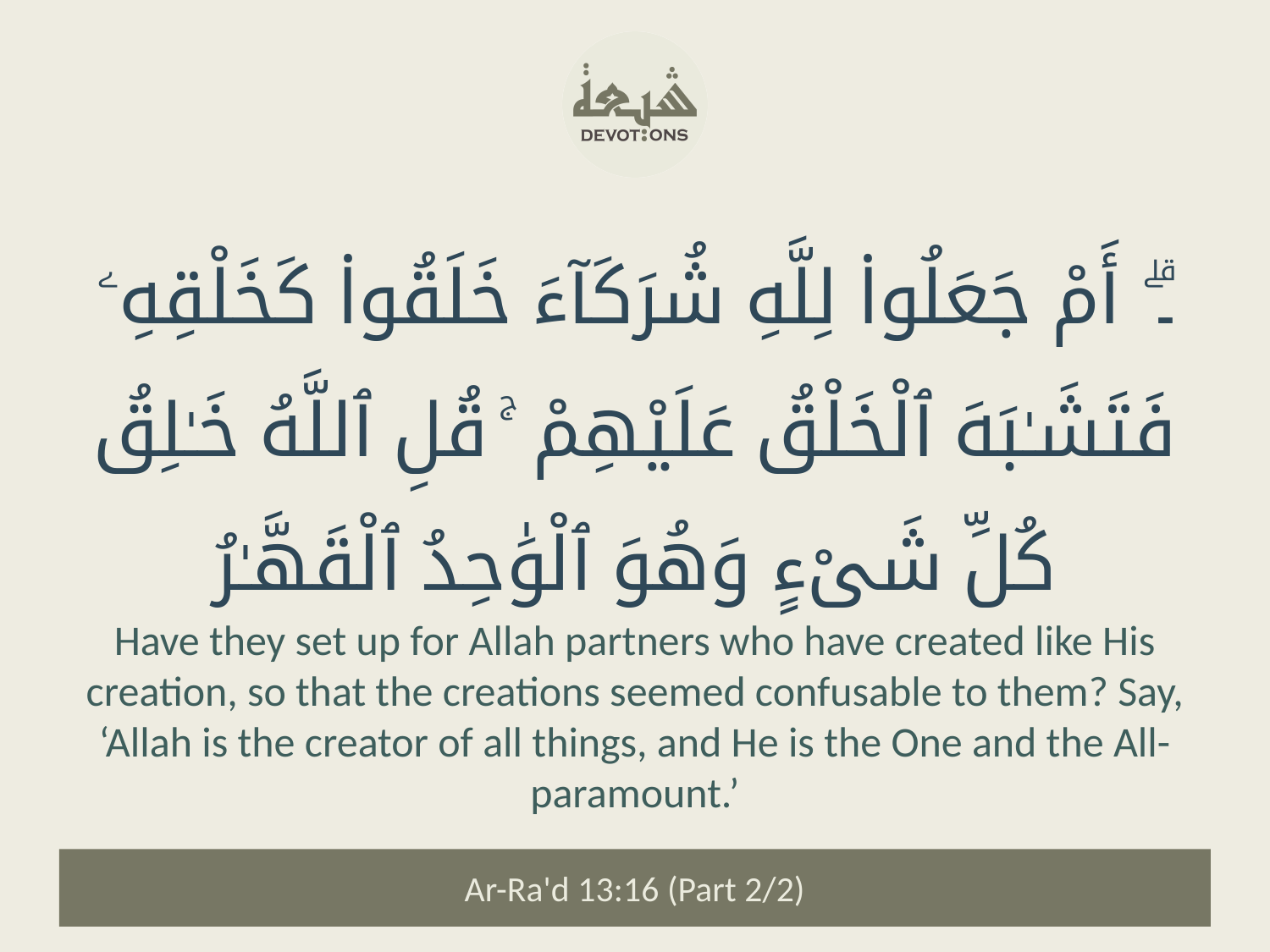

۔ۗ  أَمْ جَعَلُوا۟ لِلَّهِ شُرَكَآءَ خَلَقُوا۟ كَخَلْقِهِۦ فَتَشَـٰبَهَ ٱلْخَلْقُ عَلَيْهِمْ ۚ قُلِ ٱللَّهُ خَـٰلِقُ كُلِّ شَىْءٍ وَهُوَ ٱلْوَٰحِدُ ٱلْقَهَّـٰرُ
Have they set up for Allah partners who have created like His creation, so that the creations seemed confusable to them? Say, ‘Allah is the creator of all things, and He is the One and the All-paramount.’
Ar-Ra'd 13:16 (Part 2/2)